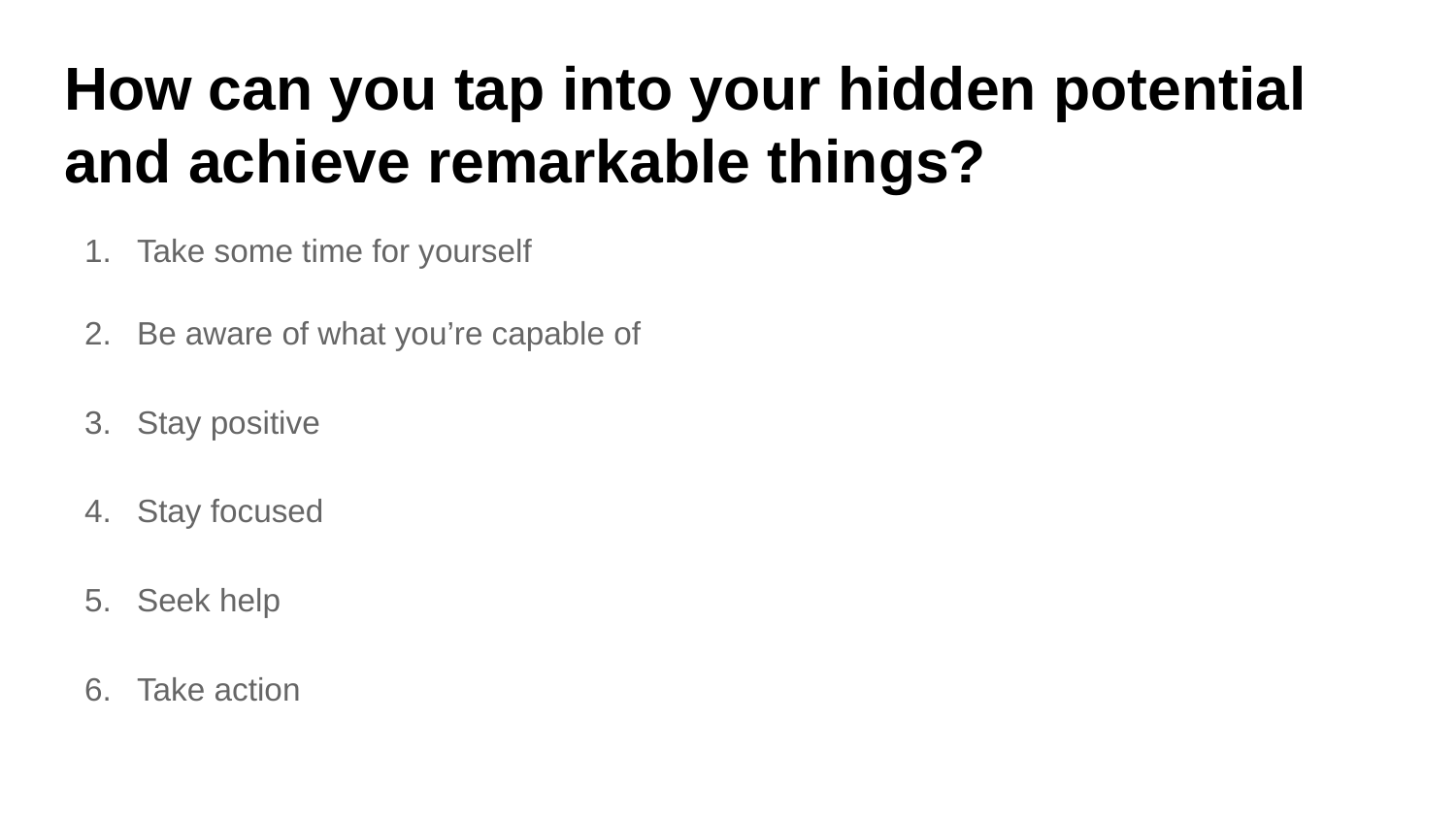

# How can you tap into your hidden potential and achieve remarkable things?
Take some time for yourself
Be aware of what you’re capable of
Stay positive
Stay focused
Seek help
Take action